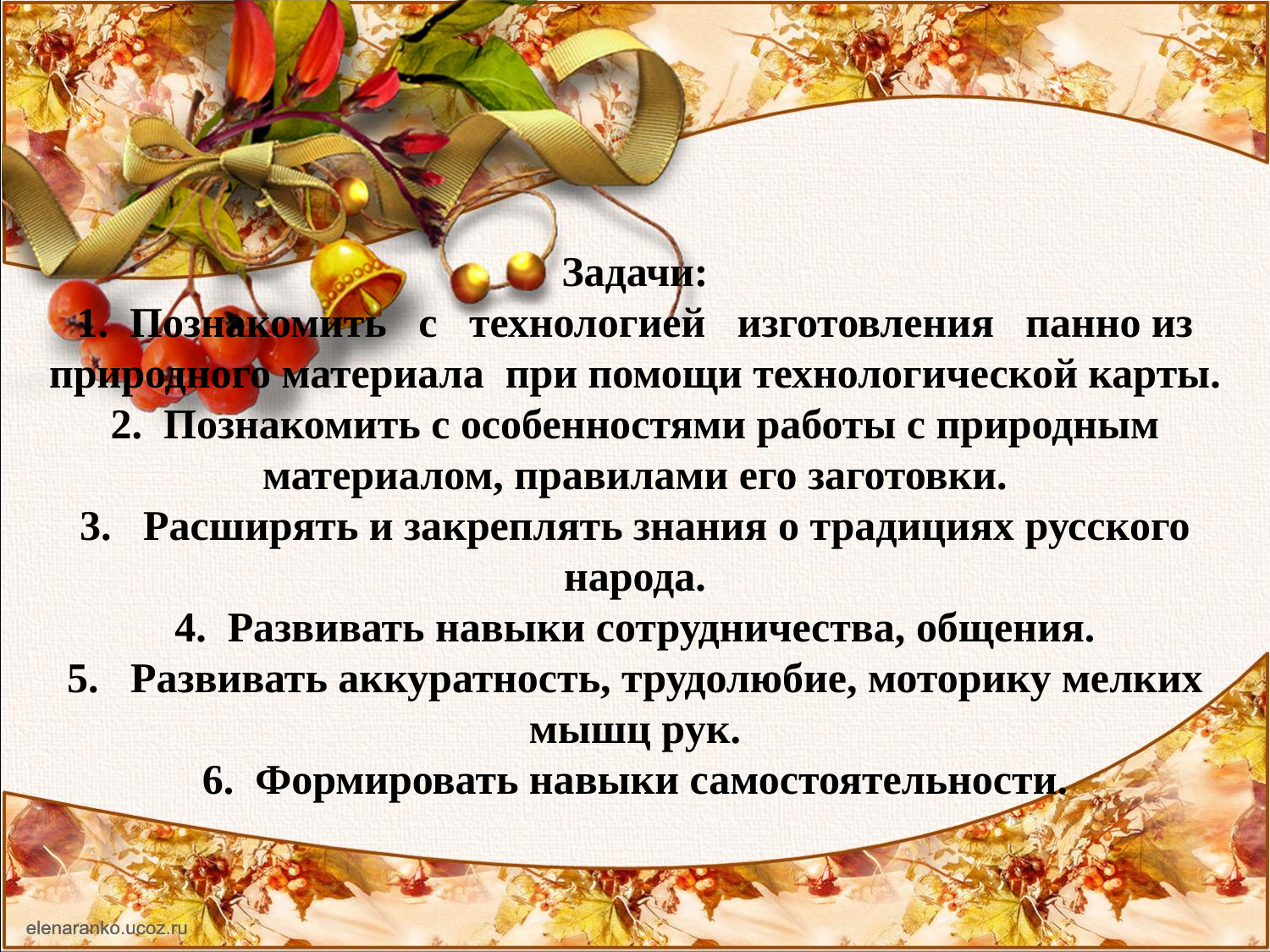

# Задачи:
1.  Познакомить   с   технологией   изготовления   панно из природного материала  при помощи технологической карты.
2.  Познакомить с особенностями работы с природным материалом, правилами его заготовки.
3.   Расширять и закреплять знания о традициях русского народа.
4.  Развивать навыки сотрудничества, общения.
5.   Развивать аккуратность, трудолюбие, моторику мелких мышц рук.
6.  Формировать навыки самостоятельности.